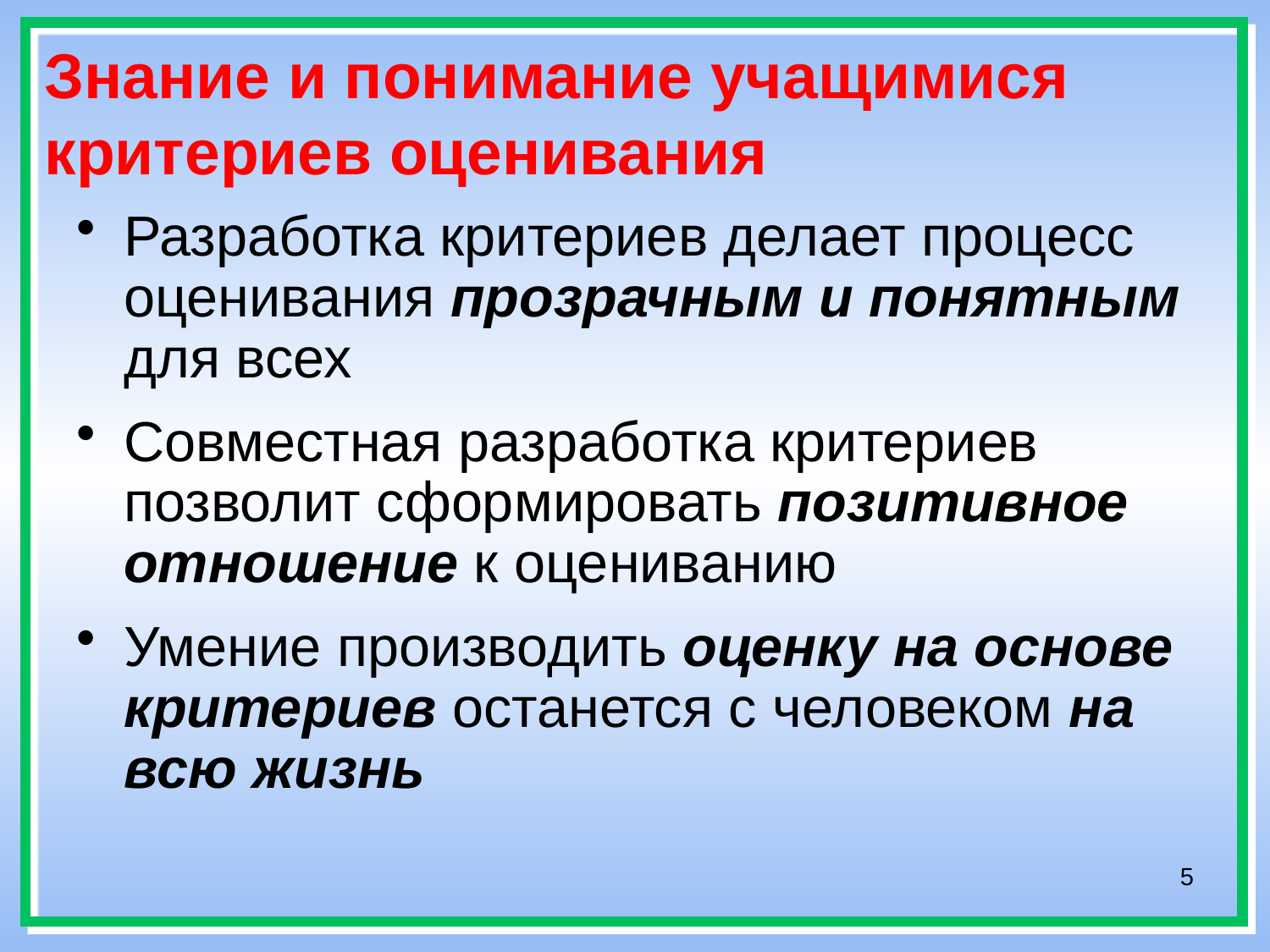

# Знание и понимание учащимися критериев оценивания
Разработка критериев делает процесс оценивания прозрачным и понятным для всех
Совместная разработка критериев позволит сформировать позитивное отношение к оцениванию
Умение производить оценку на основе критериев останется с человеком на всю жизнь
5